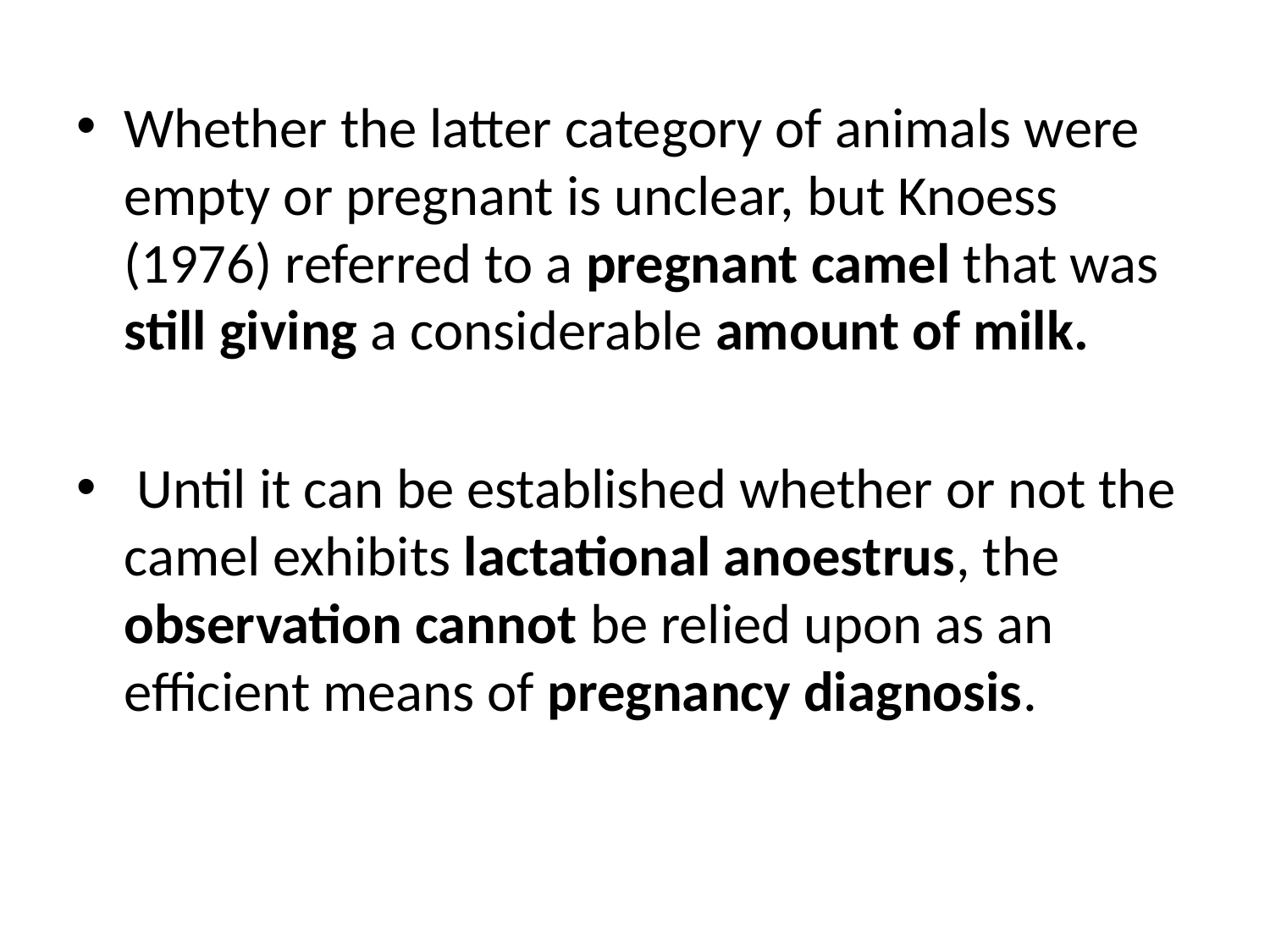

Whether the latter category of animals were empty or pregnant is unclear, but Knoess (1976) referred to a pregnant camel that was still giving a considerable amount of milk.

 Until it can be established whether or not the camel exhibits lactational anoestrus, the observation cannot be relied upon as an efficient means of pregnancy diagnosis.